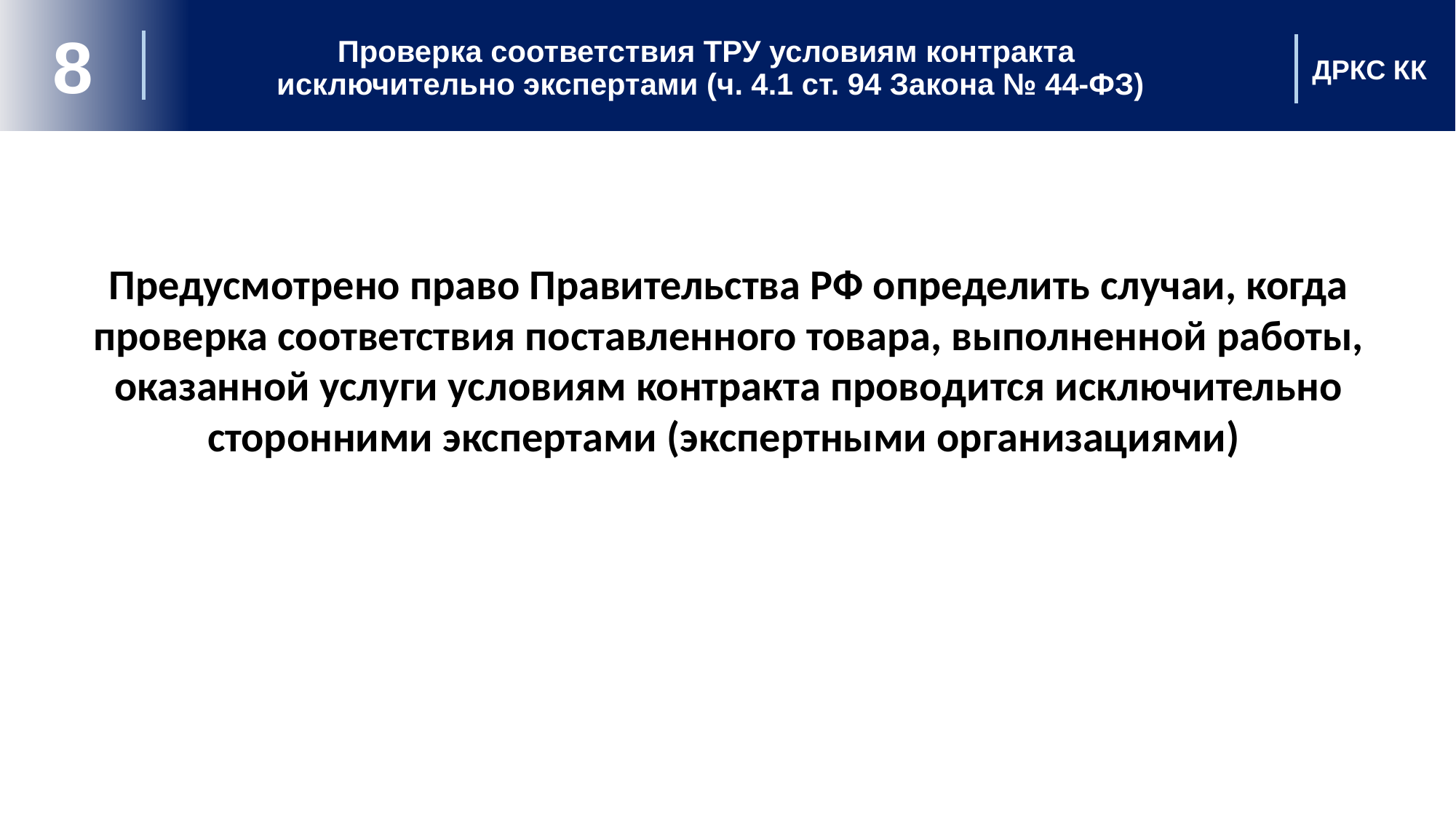

# Проверка соответствия ТРУ условиям контракта исключительно экспертами (ч. 4.1 ст. 94 Закона № 44-ФЗ)
8
ДРКС КК
Предусмотрено право Правительства РФ определить случаи, когда проверка соответствия поставленного товара, выполненной работы, оказанной услуги условиям контракта проводится исключительно сторонними экспертами (экспертными организациями)